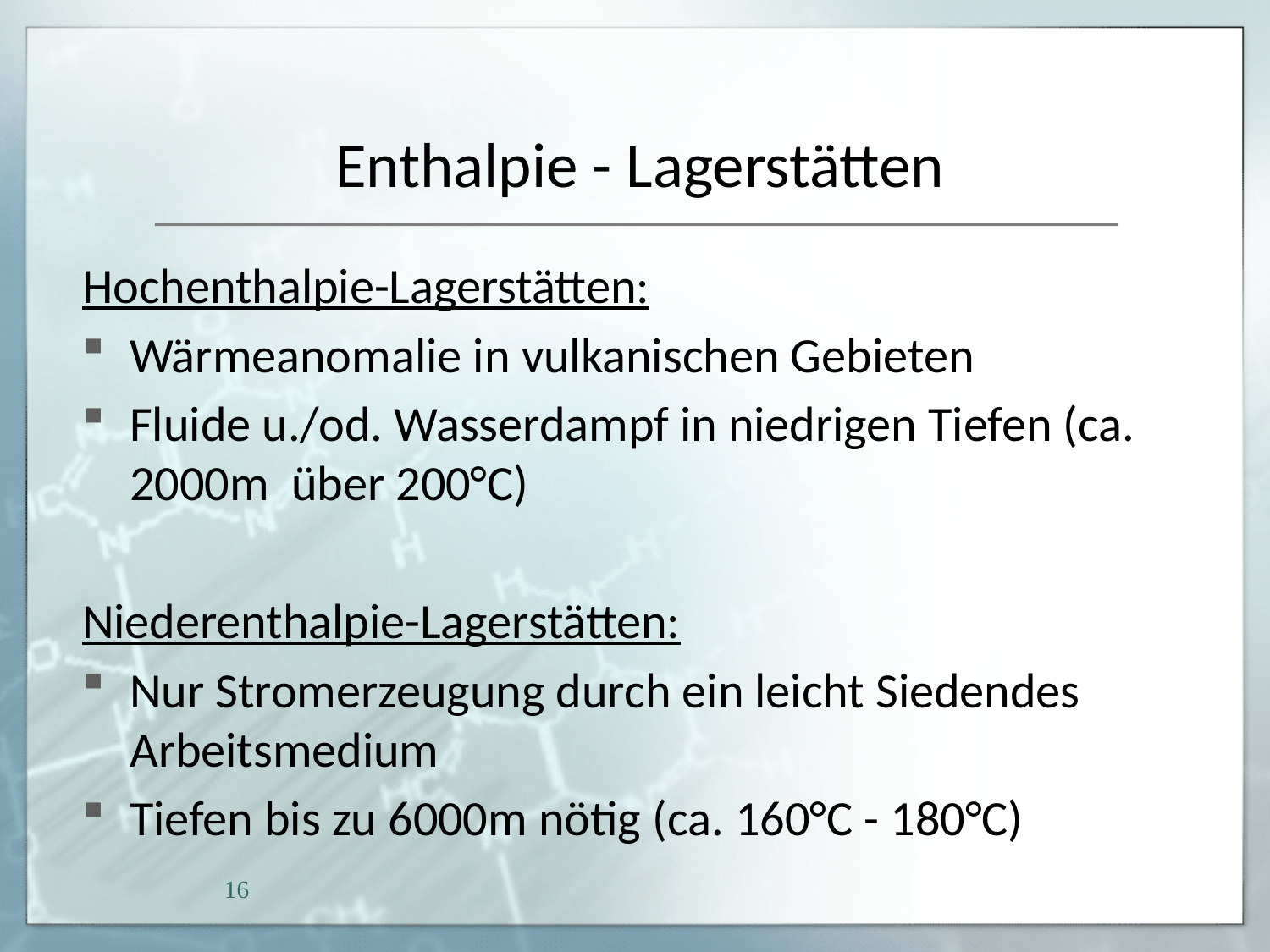

# Enthalpie - Lagerstätten
Hochenthalpie-Lagerstätten:
Wärmeanomalie in vulkanischen Gebieten
Fluide u./od. Wasserdampf in niedrigen Tiefen (ca. 2000m  über 200°C)

Niederenthalpie-Lagerstätten:
Nur Stromerzeugung durch ein leicht Siedendes Arbeitsmedium
Tiefen bis zu 6000m nötig (ca. 160°C - 180°C)

16